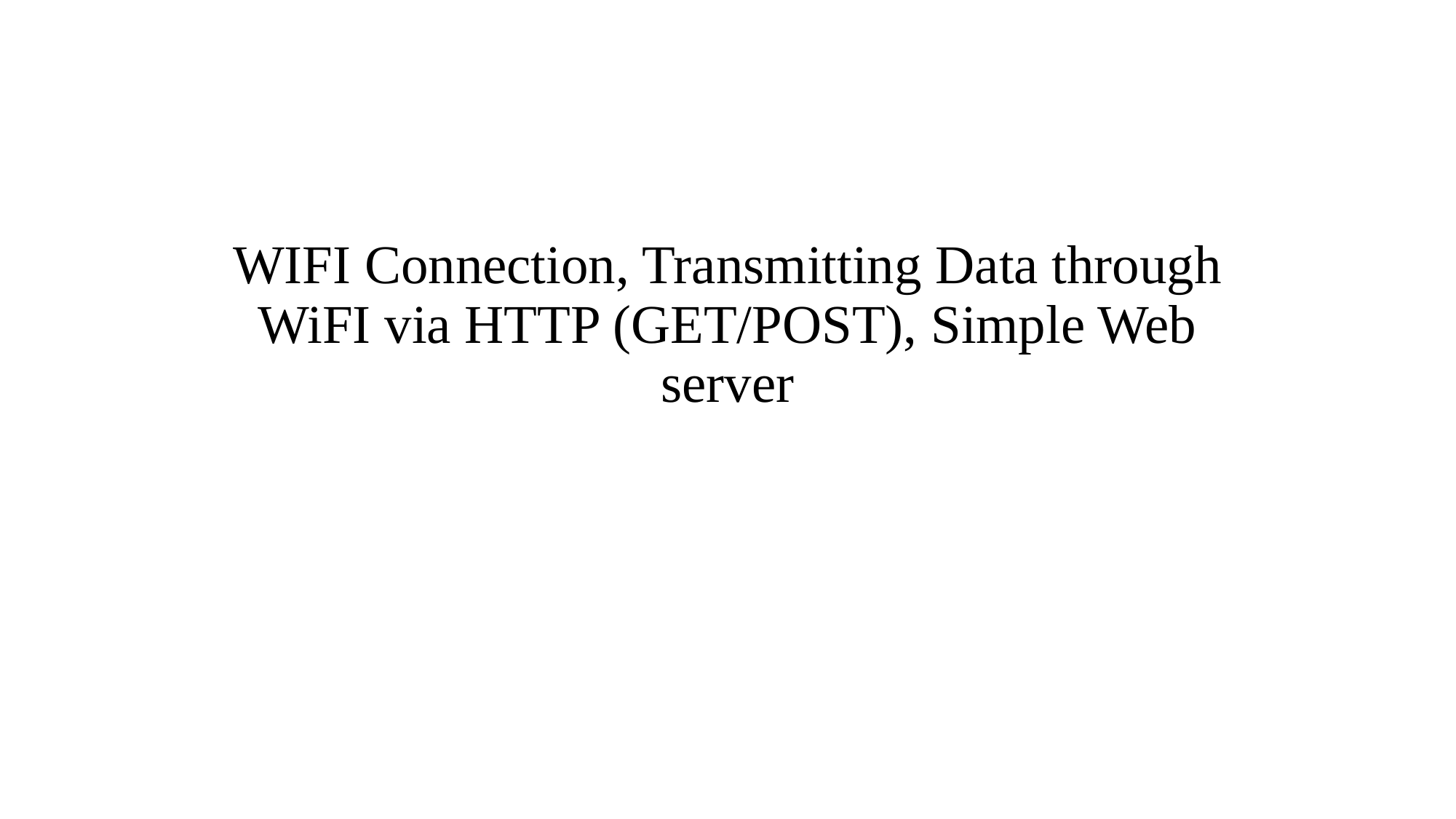

# WIFI Connection, Transmitting Data through WiFI via HTTP (GET/POST), Simple Web server